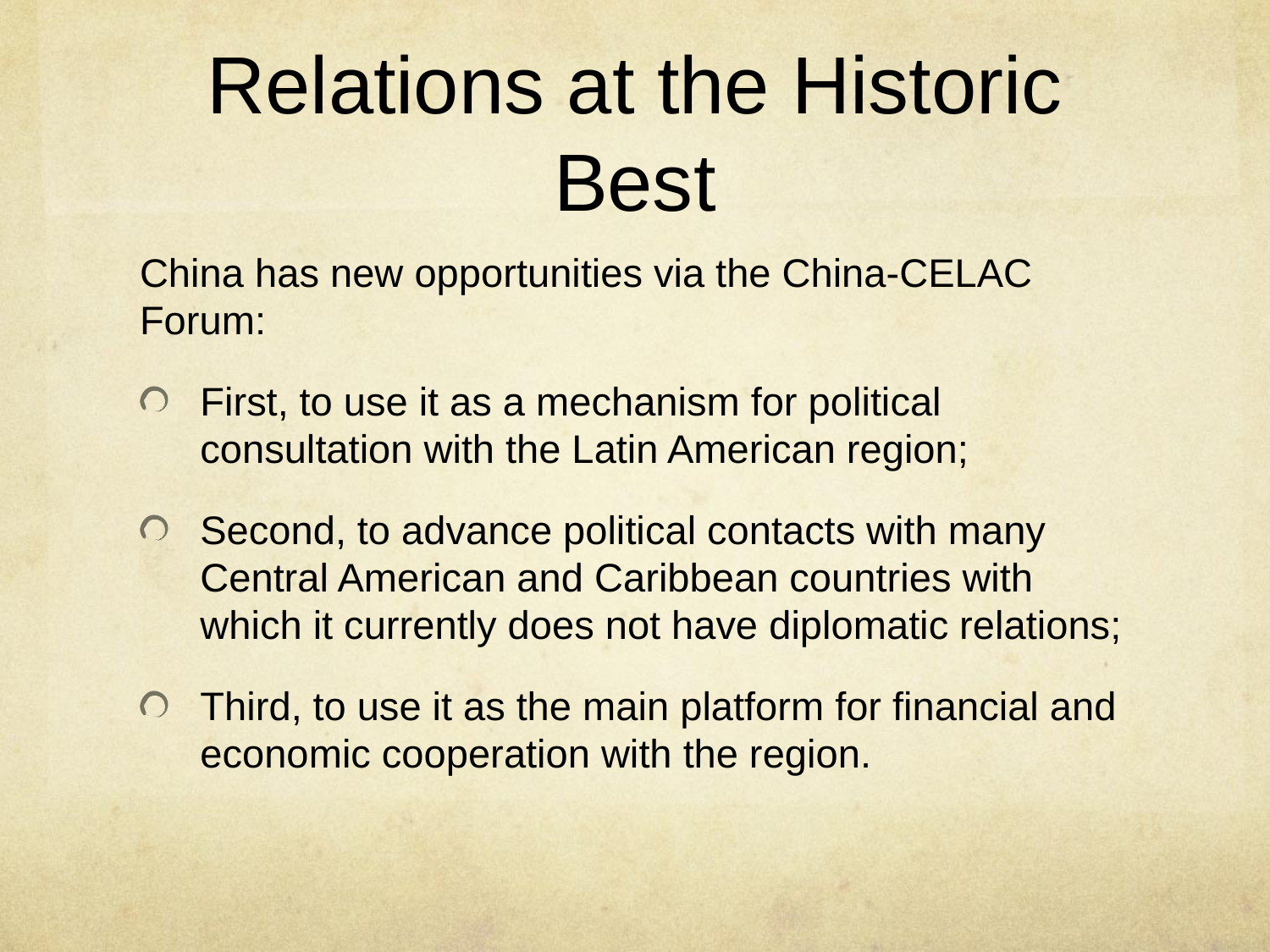

# Relations at the Historic Best
China has new opportunities via the China-CELAC Forum:
First, to use it as a mechanism for political consultation with the Latin American region;
Second, to advance political contacts with many Central American and Caribbean countries with which it currently does not have diplomatic relations;
Third, to use it as the main platform for financial and economic cooperation with the region.